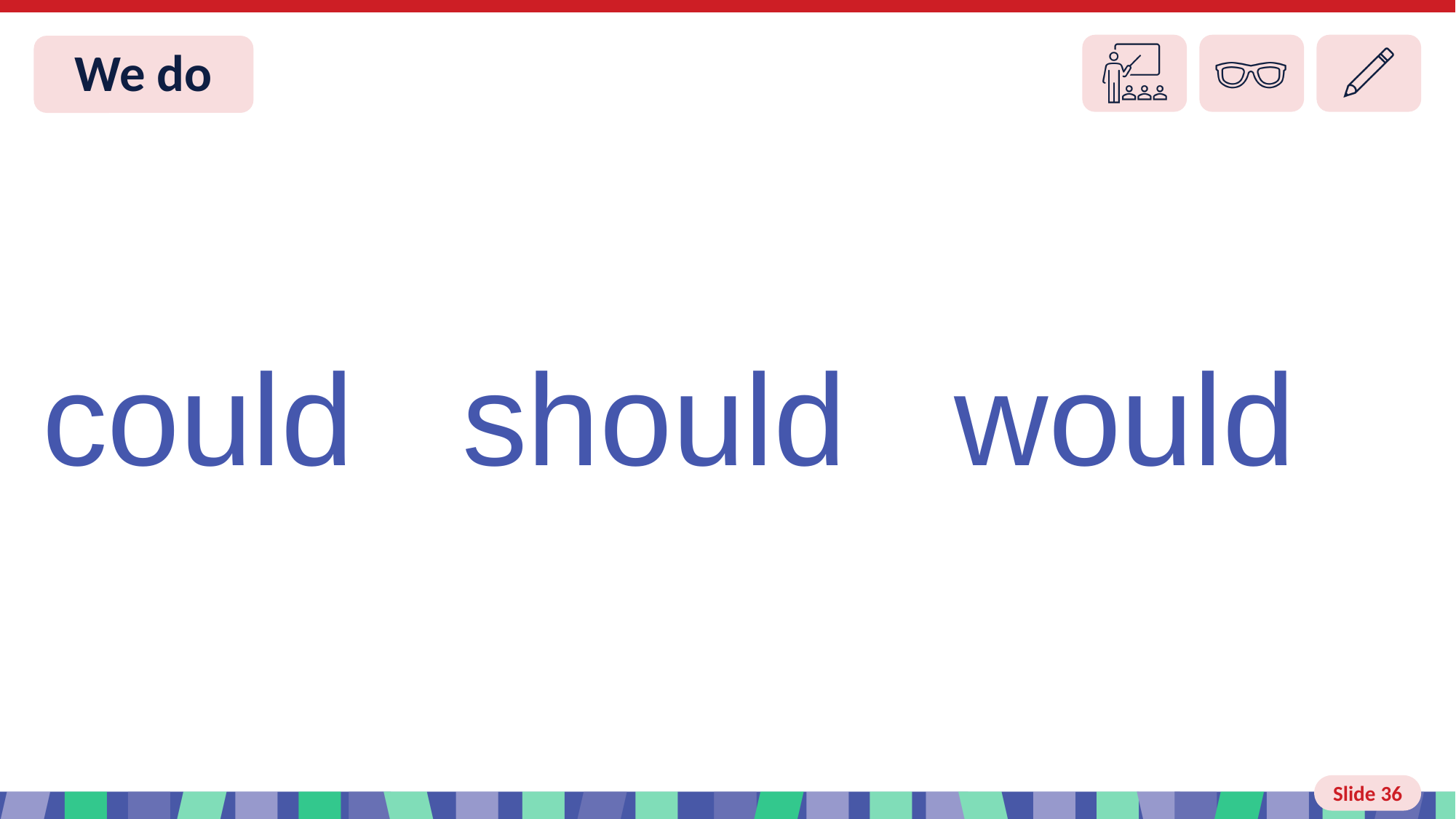

# Slide 36 We do
could   should   would